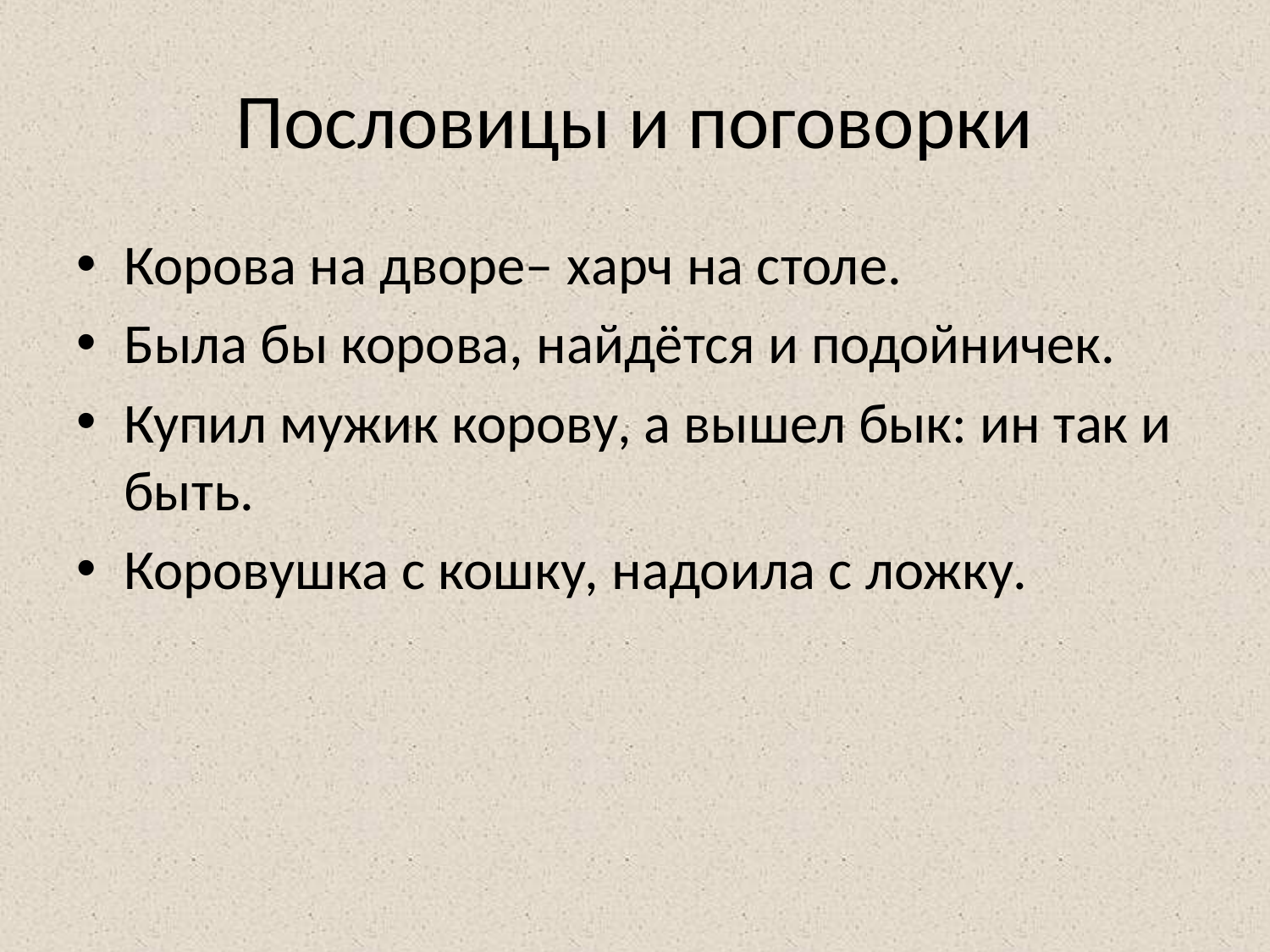

# Пословицы и поговорки
Корова на дворе– харч на столе.
Была бы корова, найдётся и подойничек.
Купил мужик корову, а вышел бык: ин так и быть.
Коровушка с кошку, надоила с ложку.